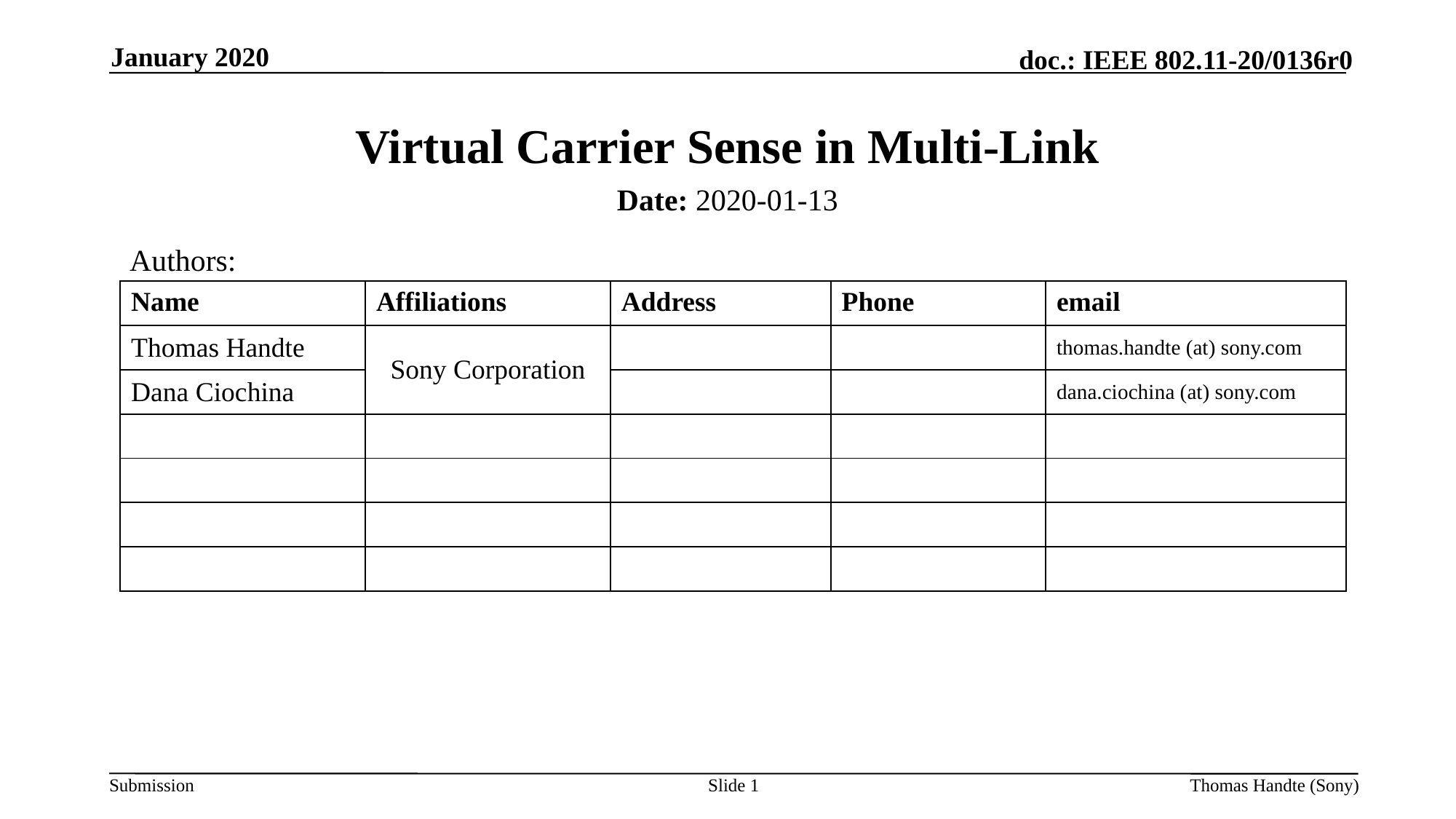

January 2020
# Virtual Carrier Sense in Multi-Link
Date: 2020-01-13
Authors:
| Name | Affiliations | Address | Phone | email |
| --- | --- | --- | --- | --- |
| Thomas Handte | Sony Corporation |  |  | thomas.handte (at) sony.com |
| Dana Ciochina |  |  |  | dana.ciochina (at) sony.com |
|  |  |  |  |  |
|  |  |  |  |  |
|  |  |  |  |  |
|  |  |  |  |  |
Slide 1
Thomas Handte (Sony)